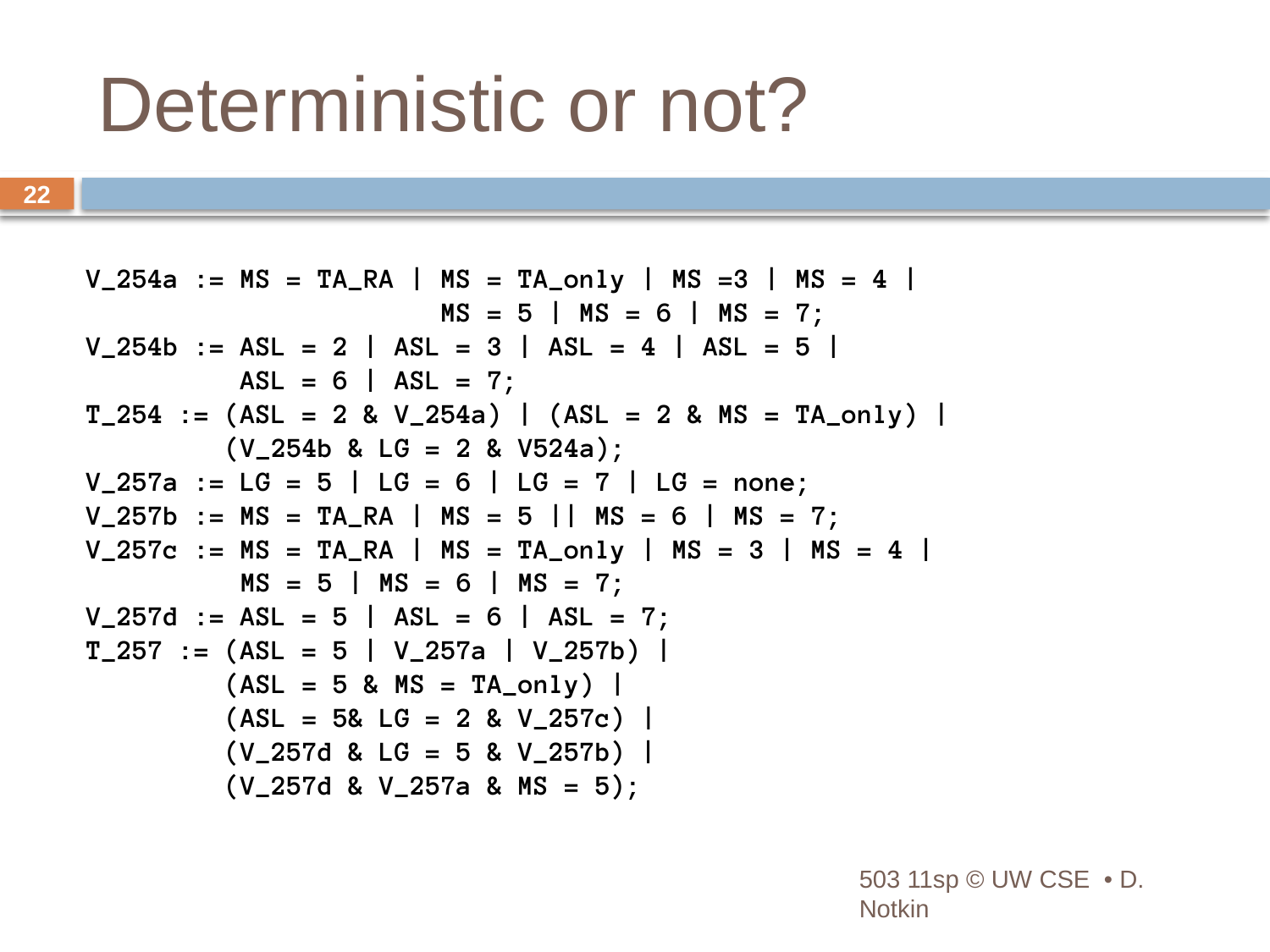

# Deterministic or not?
22
V_254a := MS = TA_RA | MS = TA_only | MS =3 | MS = 4 |
                       MS = 5 | MS = 6 | MS = 7;
V_254b := ASL = 2 | ASL = 3 | ASL = 4 | ASL = 5 |
          ASL = 6 | ASL = 7;
T_254 := (ASL = 2 & V_254a) | (ASL = 2 & MS = TA_only) |
         (V_254b & LG = 2 & V524a);
V_257a := LG = 5 | LG = 6 | LG = 7 | LG = none;
V_257b := MS = TA_RA | MS = 5 || MS = 6 | MS = 7;
V_257c := MS = TA_RA | MS = TA_only | MS = 3 | MS = 4 |
          MS = 5 | MS = 6 | MS = 7;
V_257d := ASL = 5 | ASL = 6 | ASL = 7;
T_257 := (ASL = 5 | V_257a | V_257b) |
         (ASL = 5 & MS = TA_only) |
         (ASL = 5& LG = 2 & V_257c) |
         (V_257d & LG = 5 & V_257b) |
         (V_257d & V_257a & MS = 5);
503 11sp © UW CSE  • D. Notkin